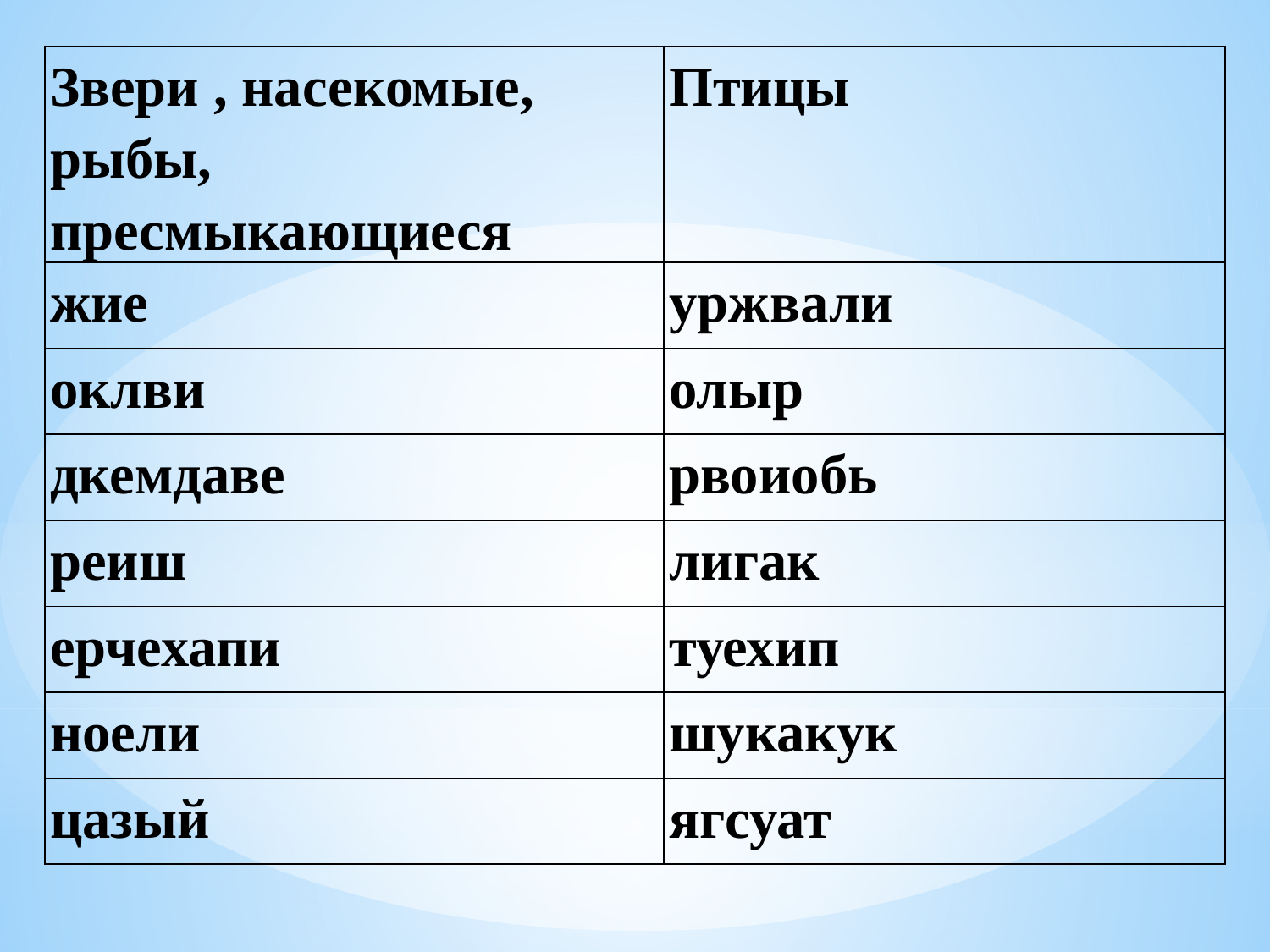

| Звери , насекомые, рыбы, пресмыкающиеся | Птицы |
| --- | --- |
| жие | уржвали |
| оклви | олыр |
| дкемдаве | рвоиобь |
| реиш | лигак |
| ерчехапи | туехип |
| ноели | шукакук |
| цазый | ягсуат |
#